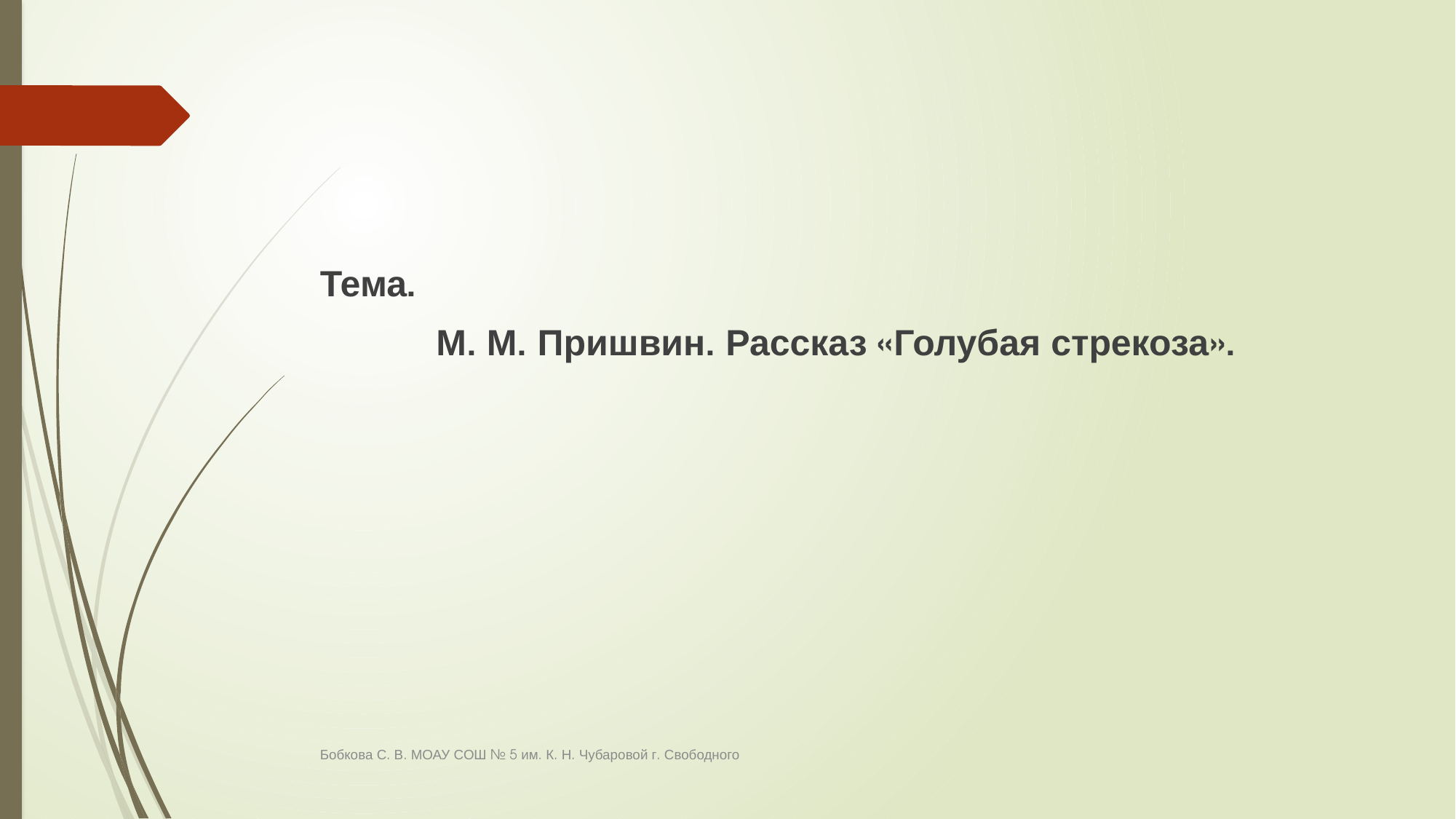

#
Тема.
М. М. Пришвин. Рассказ «Голубая стрекоза».

Бобкова С. В. МОАУ СОШ № 5 им. К. Н. Чубаровой г. Свободного